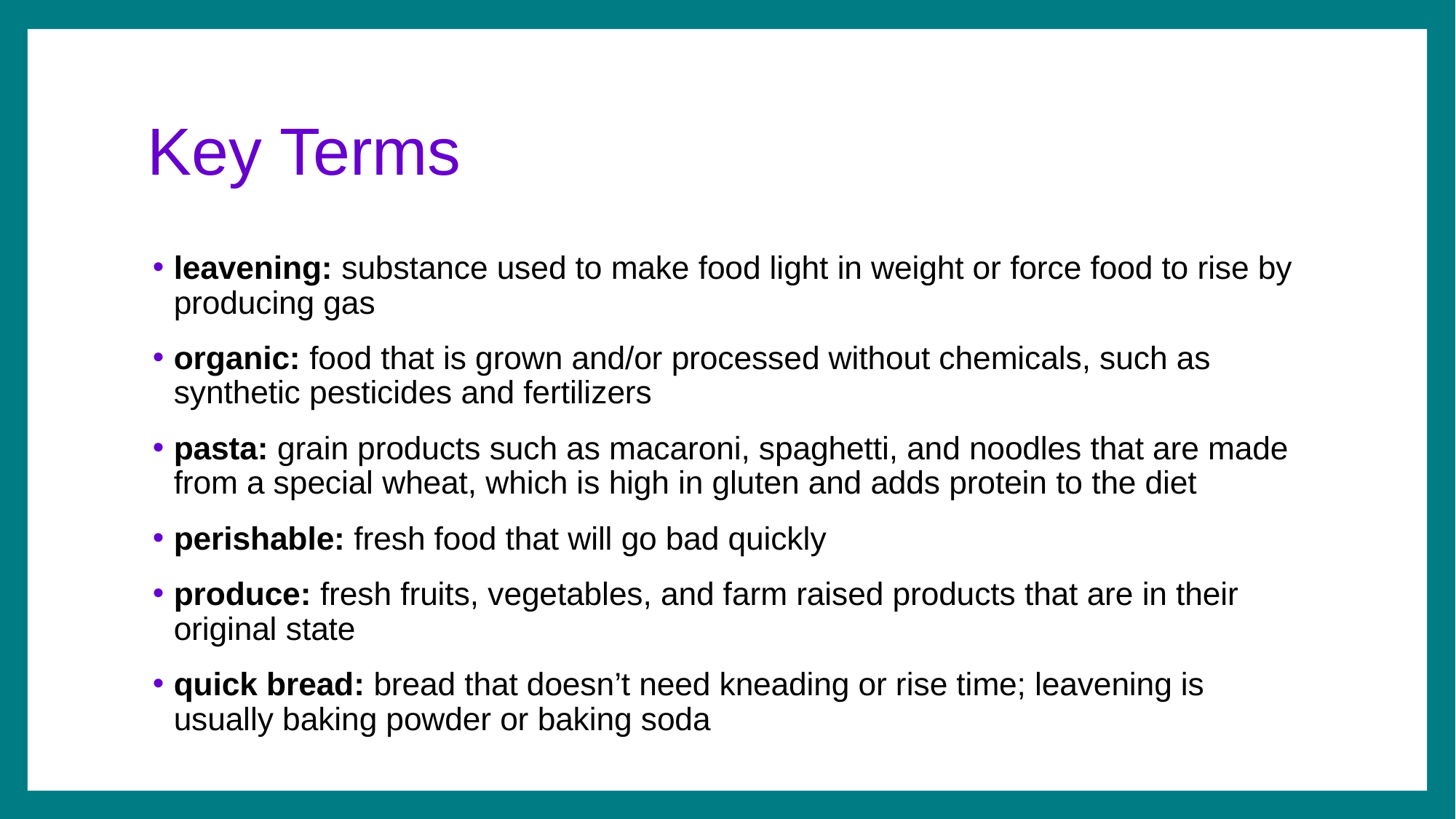

# Key Terms
leavening: substance used to make food light in weight or force food to rise by producing gas
organic: food that is grown and/or processed without chemicals, such as synthetic pesticides and fertilizers
pasta: grain products such as macaroni, spaghetti, and noodles that are made from a special wheat, which is high in gluten and adds protein to the diet
perishable: fresh food that will go bad quickly
produce: fresh fruits, vegetables, and farm raised products that are in their original state
quick bread: bread that doesn’t need kneading or rise time; leavening is usually baking powder or baking soda